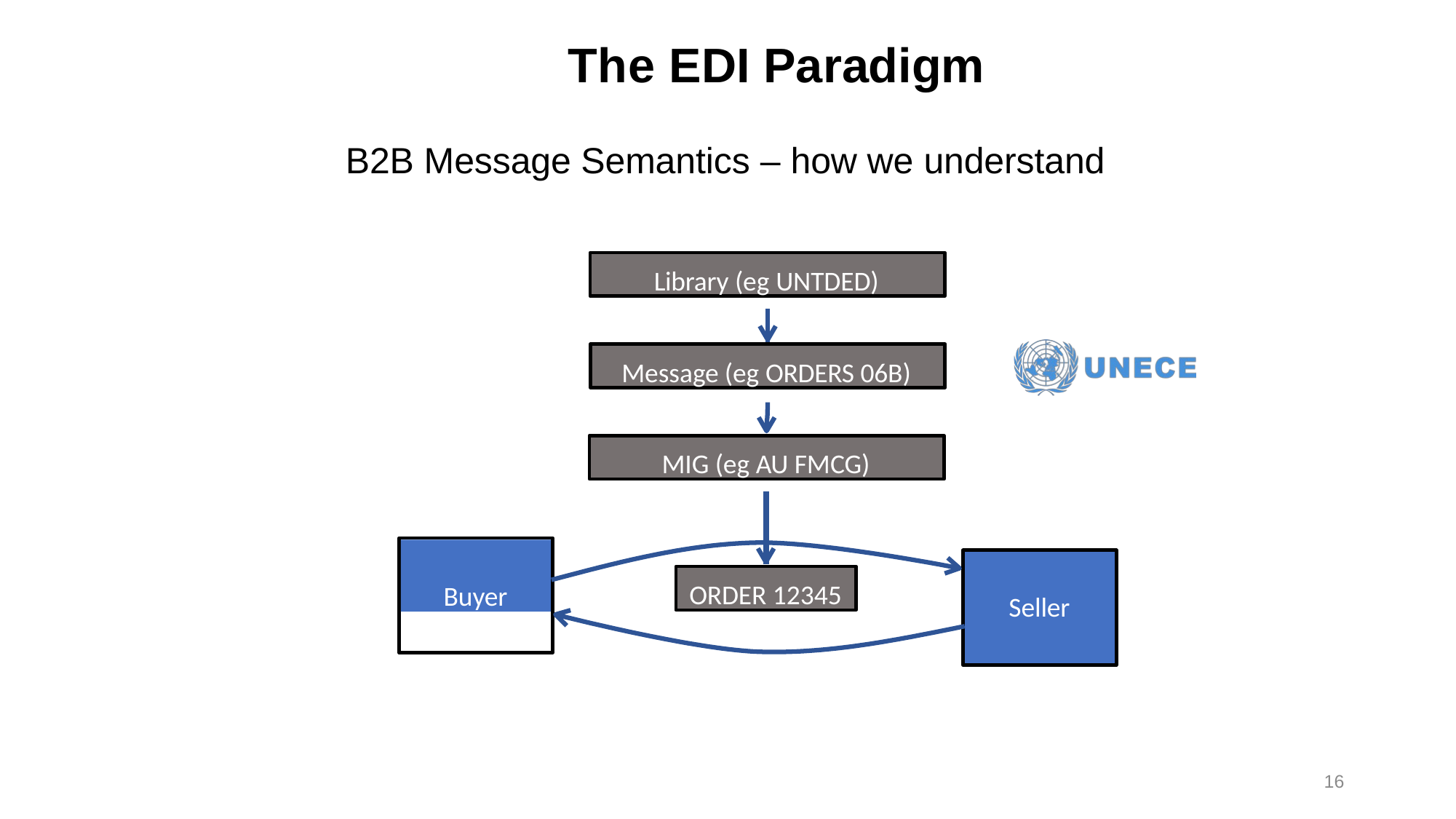

# The EDI Paradigm
B2B Message Semantics – how we understand
Library (eg UNTDED)

Message (eg ORDERS 06B)

MIG (eg AU FMCG)

Buyer

ORDER 12345
Seller

16